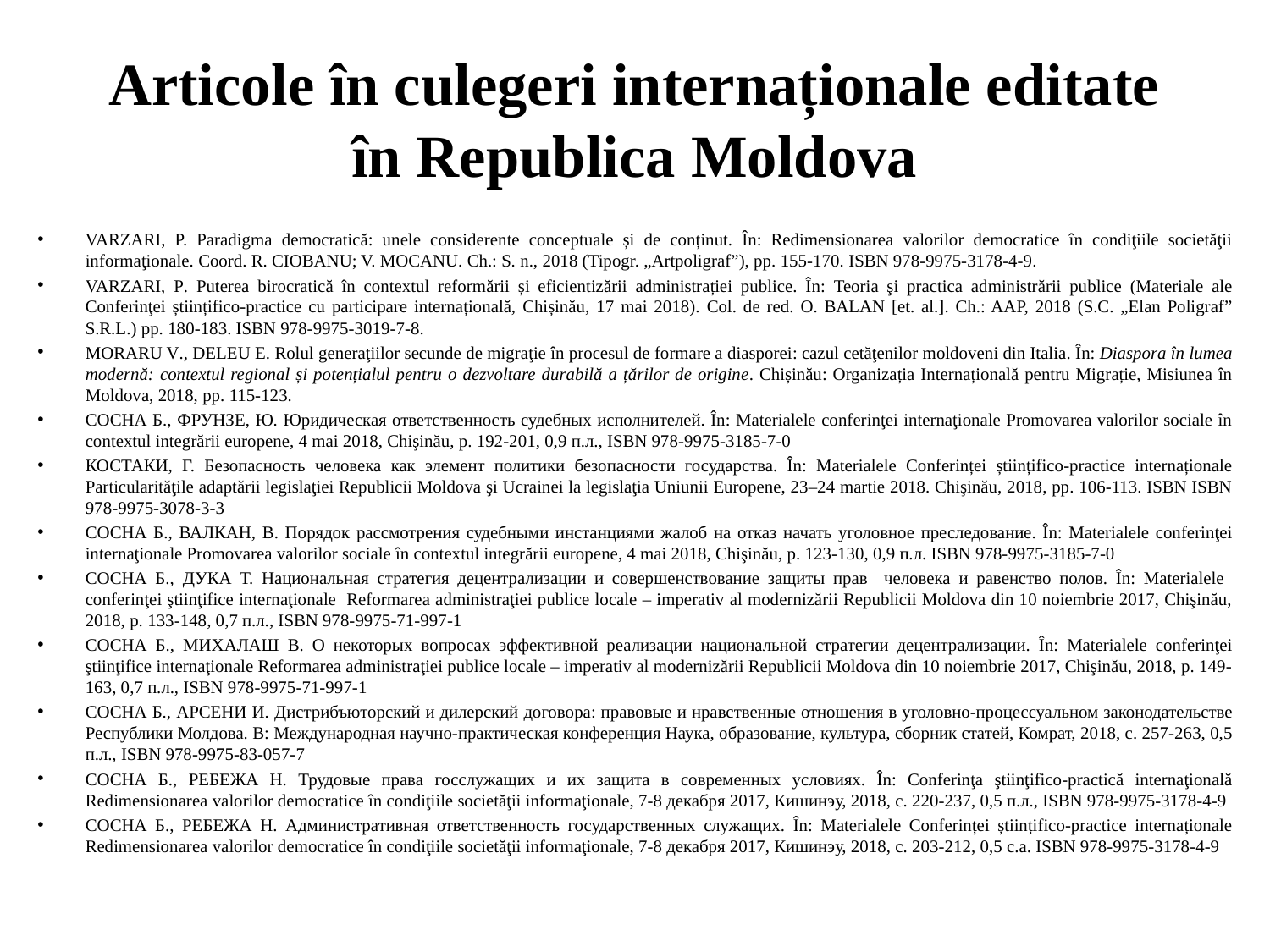

# Articole în culegeri internaționale editate în Republica Moldova
VARZARI, P. Paradigma democratică: unele considerente conceptuale și de conținut. În: Redimensionarea valorilor democratice în condiţiile societăţii informaţionale. Coord. R. CIOBANU; V. MOCANU. Ch.: S. n., 2018 (Tipogr. „Artpoligraf”), pp. 155-170. ISBN 978-9975-3178-4-9.
VARZARI, P. Puterea birocratică în contextul reformării și eficientizării administrației publice. În: Teoria şi practica administrării publice (Materiale ale Conferinţei științifico-practice cu participare internațională, Chișinău, 17 mai 2018). Col. de red. O. BALAN [et. al.]. Ch.: AAP, 2018 (S.C. „Elan Poligraf” S.R.L.) pp. 180-183. ISBN 978-9975-3019-7-8.
MORARU V., DELEU E. Rolul generaţiilor secunde de migraţie în procesul de formare a diasporei: cazul cetăţenilor moldoveni din Italia. În: Diaspora în lumea modernă: contextul regional și potențialul pentru o dezvoltare durabilă a țărilor de origine. Chișinău: Organizația Internațională pentru Migrație, Misiunea în Moldova, 2018, pp. 115-123.
СОСНА Б., ФРУНЗЕ, Ю. Юридическая ответственность судебных исполнителей. În: Materialele conferinţei internaţionale Promovarea valorilor sociale în contextul integrării europene, 4 mai 2018, Chişinău, p. 192-201, 0,9 п.л., ISBN 978-9975-3185-7-0
КОСТАКИ, Г. Безопасность человека как элемент политики безопасности государства. În: Materialele Conferinței științifico-practice internaționale Particularităţile adaptării legislaţiei Republicii Moldova şi Ucrainei la legislaţia Uniunii Europene, 23–24 martie 2018. Chişinău, 2018, pp. 106-113. ISBN ISBN 978-9975-3078-3-3
СОСНА Б., ВАЛКАН, В. Порядок рассмотрения судебными инстанциями жалоб на отказ начать уголовное преследование. În: Materialele conferinţei internaţionale Promovarea valorilor sociale în contextul integrării europene, 4 mai 2018, Chişinău, p. 123-130, 0,9 п.л. ISBN 978-9975-3185-7-0
СОСНА Б., ДУКА Т. Национальная стратегия децентрализации и совершенствование защиты прав  человека и равенство полов. În: Materialele  conferinţei ştiinţifice internaţionale  Reformarea administraţiei publice locale – imperativ al modernizării Republicii Moldova din 10 noiembrie 2017, Chişinău, 2018, p. 133-148, 0,7 п.л., ISBN 978-9975-71-997-1
СОСНА Б., МИХАЛАШ В. О некоторых вопросах эффективной реализации национальной стратегии децентрализации. În: Materialele conferinţei ştiinţifice internaţionale Reformarea administraţiei publice locale – imperativ al modernizării Republicii Moldova din 10 noiembrie 2017, Chişinău, 2018, p. 149-163, 0,7 п.л., ISBN 978-9975-71-997-1
СОСНА Б., АРСЕНИ И. Дистрибъюторский и дилерский договора: правовые и нравственные отношения в уголовно-процессуальном законодательстве Республики Молдова. B: Международная научно-практическая конференция Наука, образование, культура, сборник статей, Комрат, 2018, с. 257-263, 0,5 п.л., ISBN 978-9975-83-057-7
СОСНА Б., РЕБЕЖА Н. Трудовые права госслужащих и их защита в современных условиях. În: Conferinţa ştiinţifico-practică internaţională Redimensionarea valorilor democratice în condiţiile societăţii informaţionale, 7-8 декабря 2017, Кишинэу, 2018, с. 220-237, 0,5 п.л., ISBN 978-9975-3178-4-9
СОСНА Б., РЕБЕЖА Н. Административная ответственность государственных служащих. În: Materialele Conferinței științifico-practice internaționale Redimensionarea valorilor democratice în condiţiile societăţii informaţionale, 7-8 декабря 2017, Кишинэу, 2018, с. 203-212, 0,5 c.a. ISBN 978-9975-3178-4-9